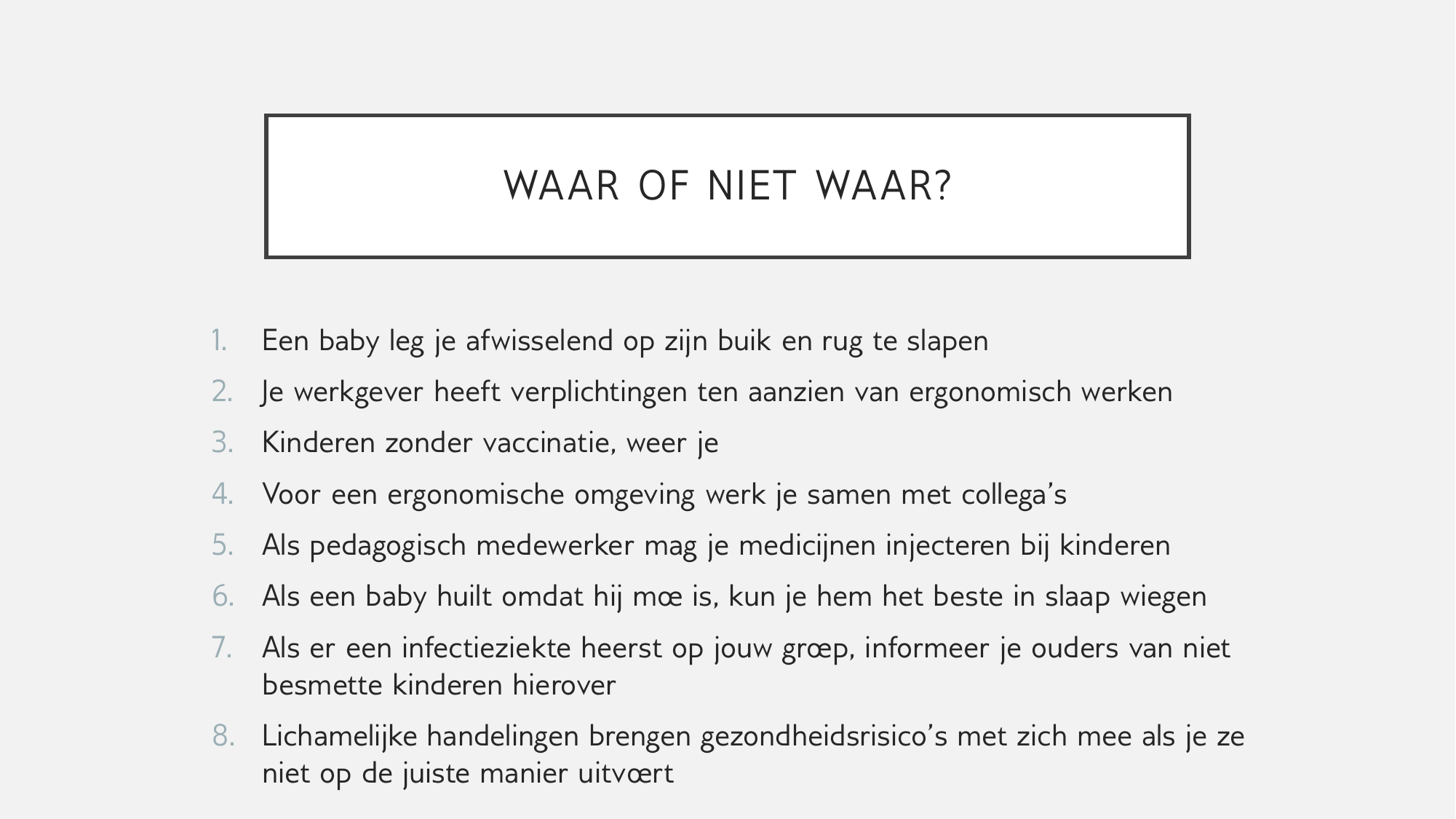

# Waar of niet waar?
Een baby leg je afwisselend op zijn buik en rug te slapen
Je werkgever heeft verplichtingen ten aanzien van ergonomisch werken
Kinderen zonder vaccinatie, weer je
Voor een ergonomische omgeving werk je samen met collega’s
Als pedagogisch medewerker mag je medicijnen injecteren bij kinderen
Als een baby huilt omdat hij moe is, kun je hem het beste in slaap wiegen
Als er een infectieziekte heerst op jouw groep, informeer je ouders van niet besmette kinderen hierover
Lichamelijke handelingen brengen gezondheidsrisico’s met zich mee als je ze niet op de juiste manier uitvoert